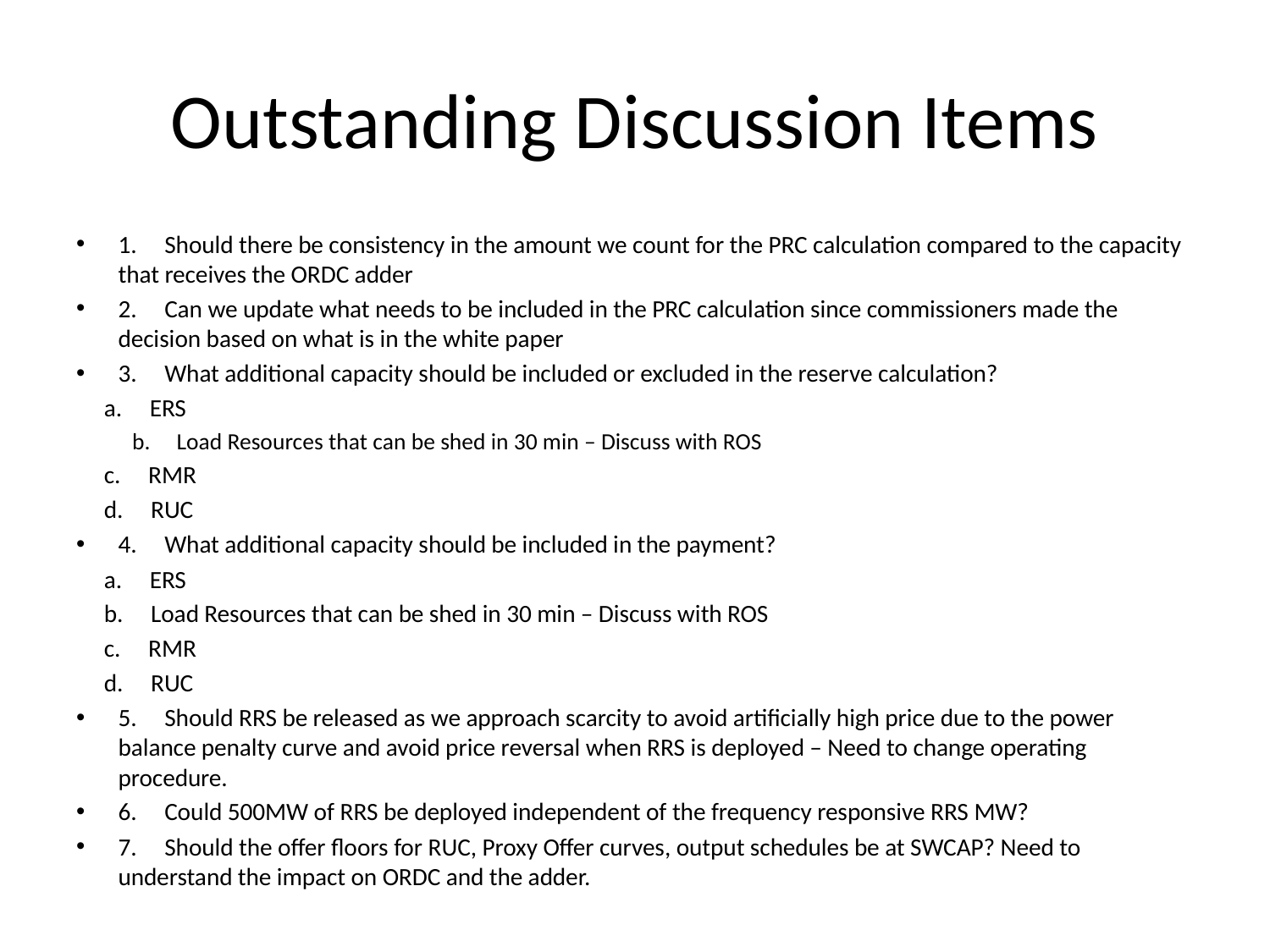

# Outstanding Discussion Items
1.     Should there be consistency in the amount we count for the PRC calculation compared to the capacity that receives the ORDC adder
2.     Can we update what needs to be included in the PRC calculation since commissioners made the decision based on what is in the white paper
3.     What additional capacity should be included or excluded in the reserve calculation?
	a.     ERS
	b.     Load Resources that can be shed in 30 min – Discuss with ROS
	c.     RMR
	d.     RUC
4.     What additional capacity should be included in the payment?
	a.     ERS
	b.     Load Resources that can be shed in 30 min – Discuss with ROS
	c.     RMR
	d.     RUC
5.     Should RRS be released as we approach scarcity to avoid artificially high price due to the power balance penalty curve and avoid price reversal when RRS is deployed – Need to change operating procedure.
6.     Could 500MW of RRS be deployed independent of the frequency responsive RRS MW?
7.     Should the offer floors for RUC, Proxy Offer curves, output schedules be at SWCAP? Need to understand the impact on ORDC and the adder.